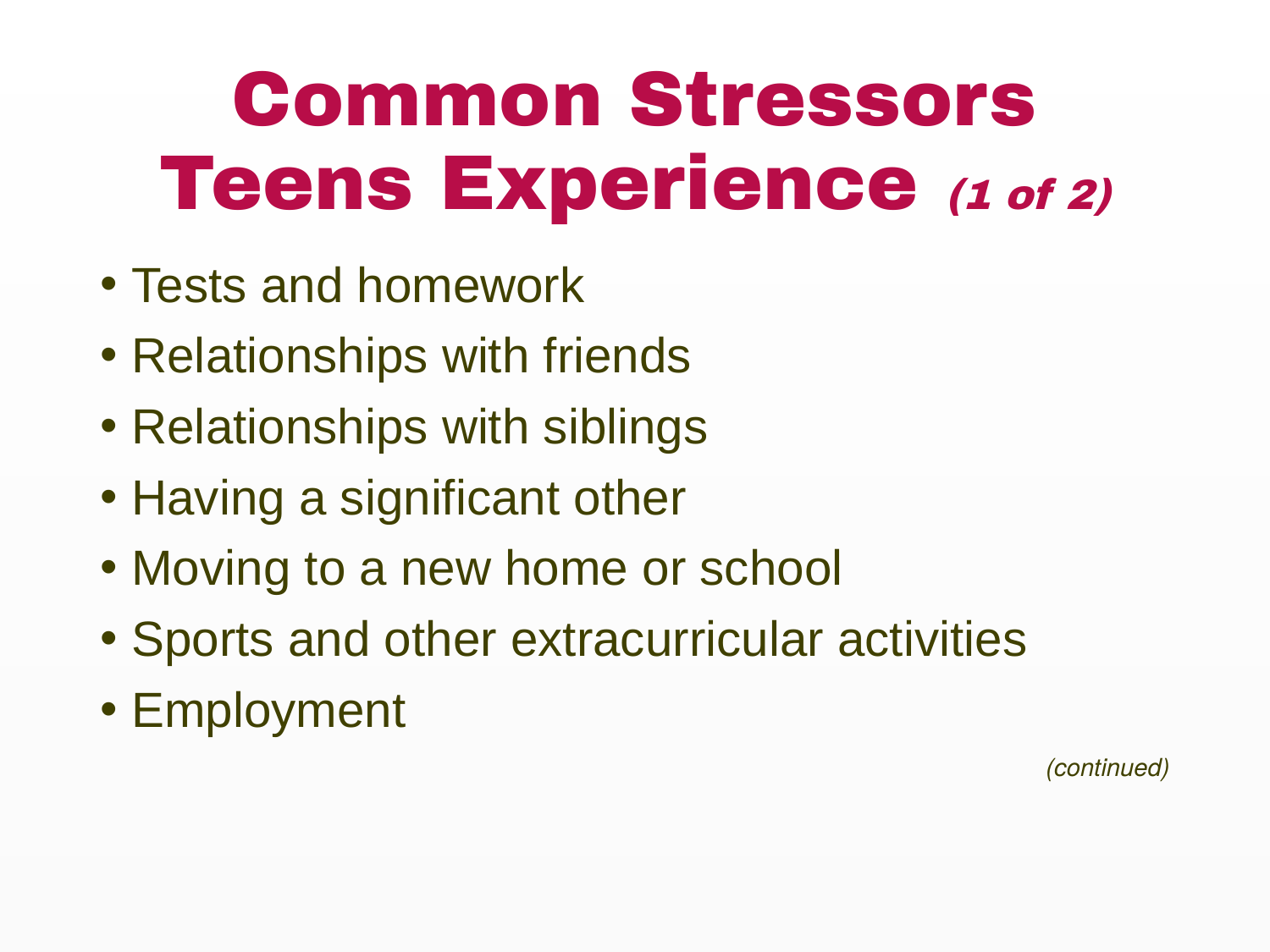

# Common Stressors Teens Experience (1 of 2)
Tests and homework
Relationships with friends
Relationships with siblings
Having a significant other
Moving to a new home or school
Sports and other extracurricular activities
Employment
(continued)